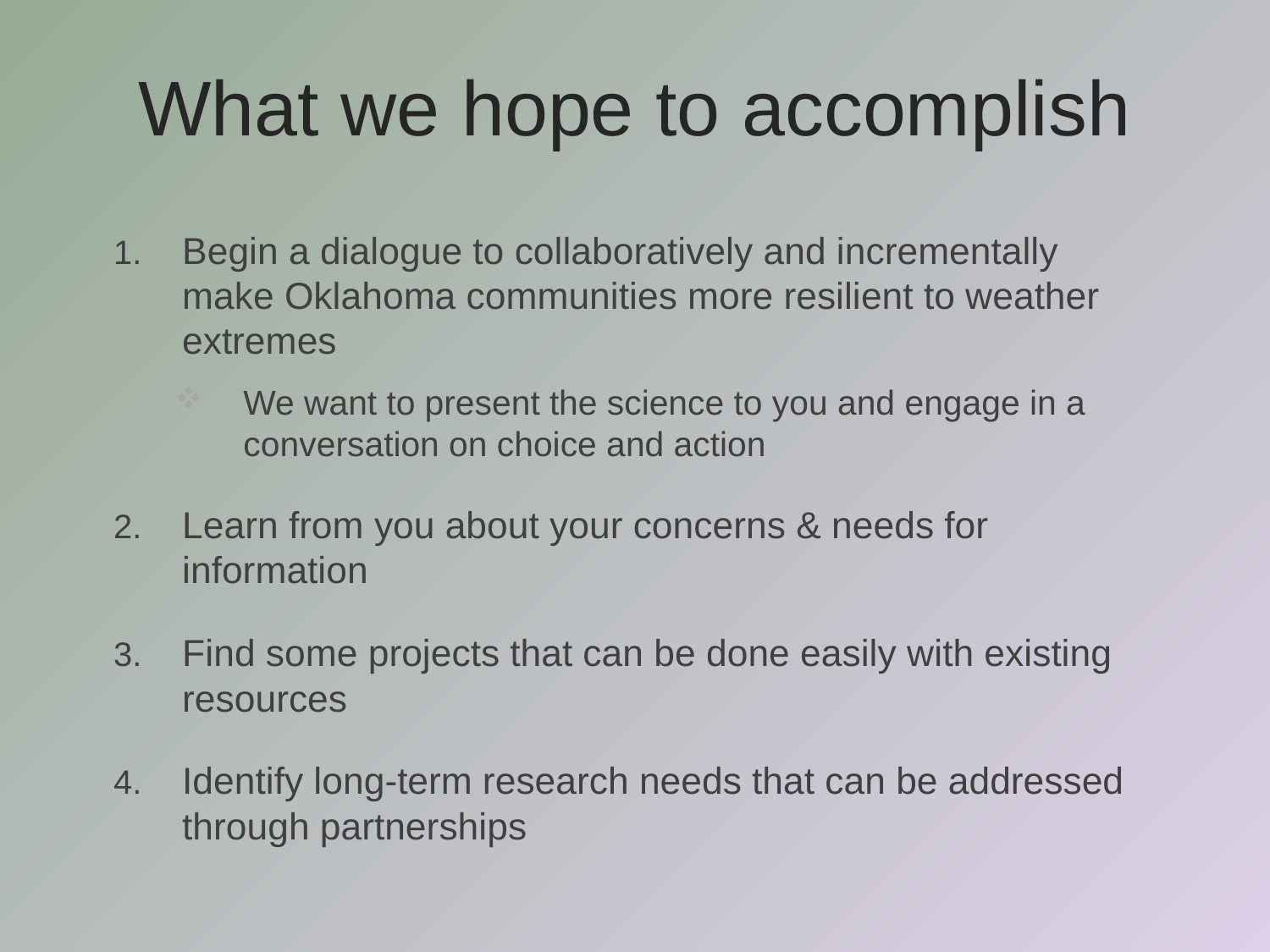

# What we hope to accomplish
Begin a dialogue to collaboratively and incrementally make Oklahoma communities more resilient to weather extremes
We want to present the science to you and engage in a conversation on choice and action
Learn from you about your concerns & needs for information
Find some projects that can be done easily with existing resources
Identify long-term research needs that can be addressed through partnerships